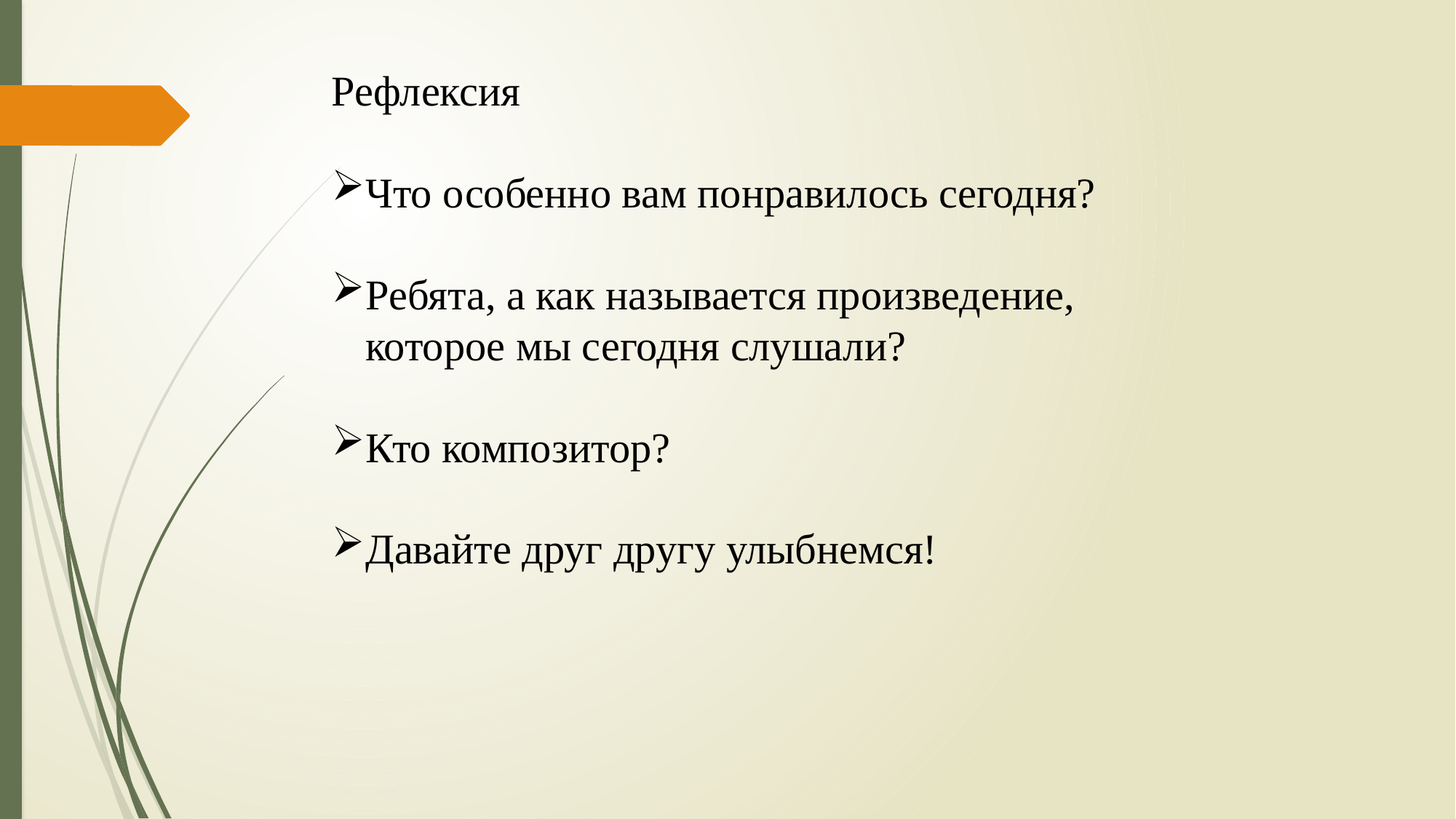

Рефлексия

Что особенно вам понравилось сегодня?

Ребята, а как называется произведение, которое мы сегодня слушали?

Кто композитор?

Давайте друг другу улыбнемся!